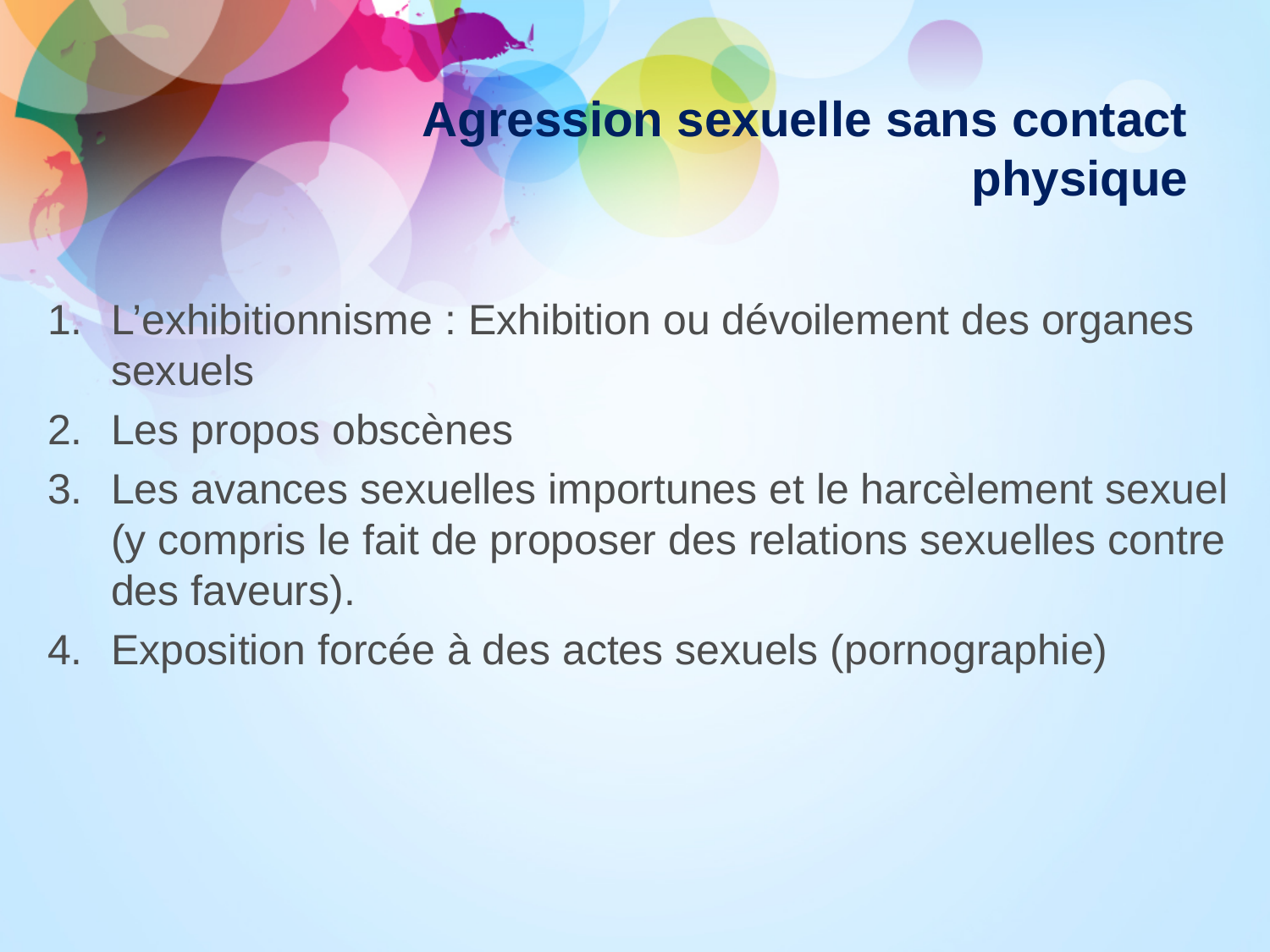

# Agression sexuelle sans contact physique
L’exhibitionnisme : Exhibition ou dévoilement des organes sexuels
Les propos obscènes
Les avances sexuelles importunes et le harcèlement sexuel (y compris le fait de proposer des relations sexuelles contre des faveurs).
Exposition forcée à des actes sexuels (pornographie)